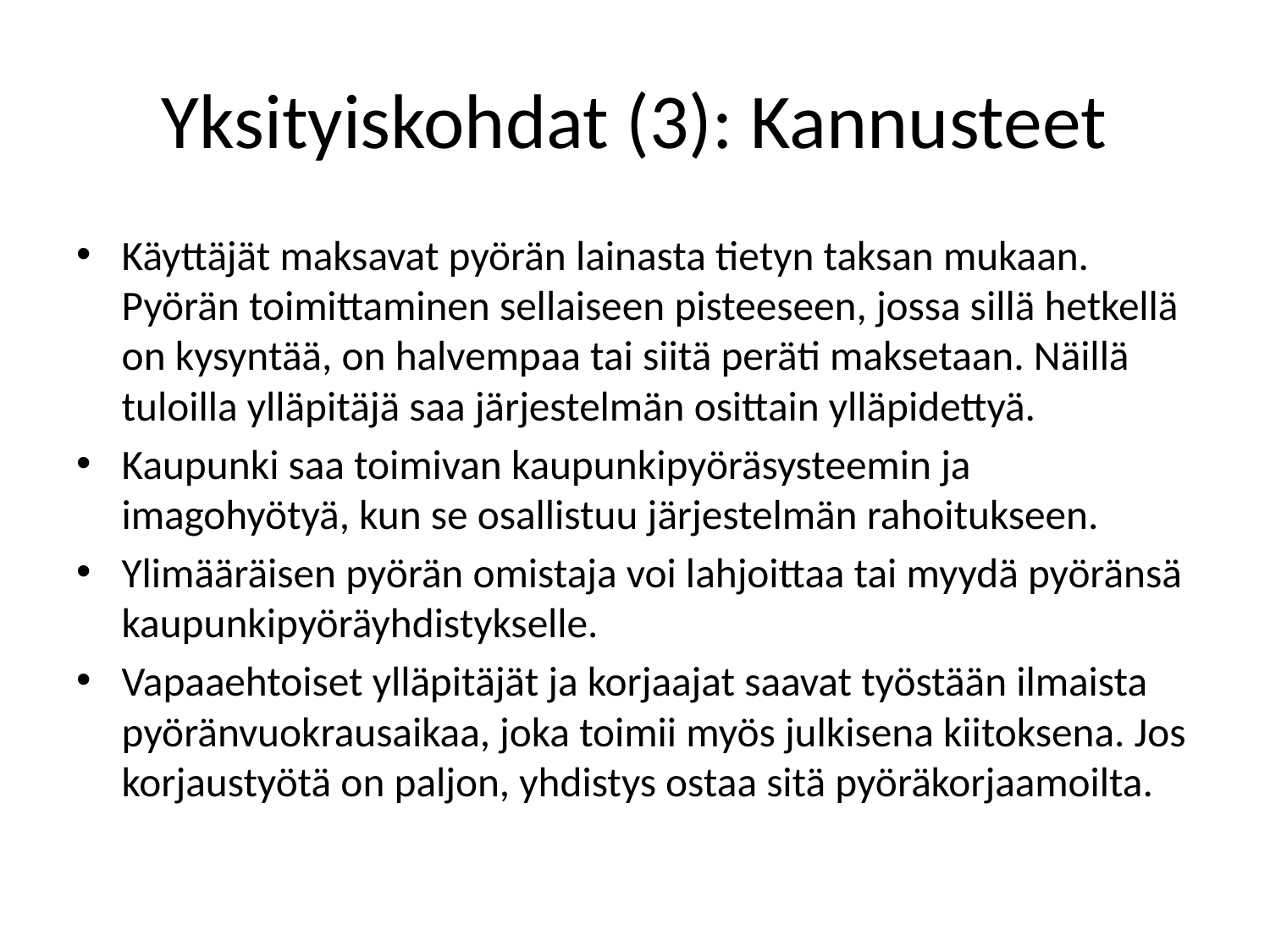

Käyttäjät maksavat pyörän lainasta tietyn taksan mukaan. Pyörän toimittaminen sellaiseen pisteeseen, jossa sillä hetkellä on kysyntää, on halvempaa tai siitä peräti maksetaan. Näillä tuloilla ylläpitäjä saa järjestelmän osittain ylläpidettyä.
Kaupunki saa toimivan kaupunkipyöräsysteemin ja imagohyötyä, kun se osallistuu järjestelmän rahoitukseen.
Ylimääräisen pyörän omistaja voi lahjoittaa tai myydä pyöränsä kaupunkipyöräyhdistykselle.
Vapaaehtoiset ylläpitäjät ja korjaajat saavat työstään ilmaista pyöränvuokrausaikaa, joka toimii myös julkisena kiitoksena. Jos korjaustyötä on paljon, yhdistys ostaa sitä pyöräkorjaamoilta.

Yksityiskohdat (3): Kannusteet